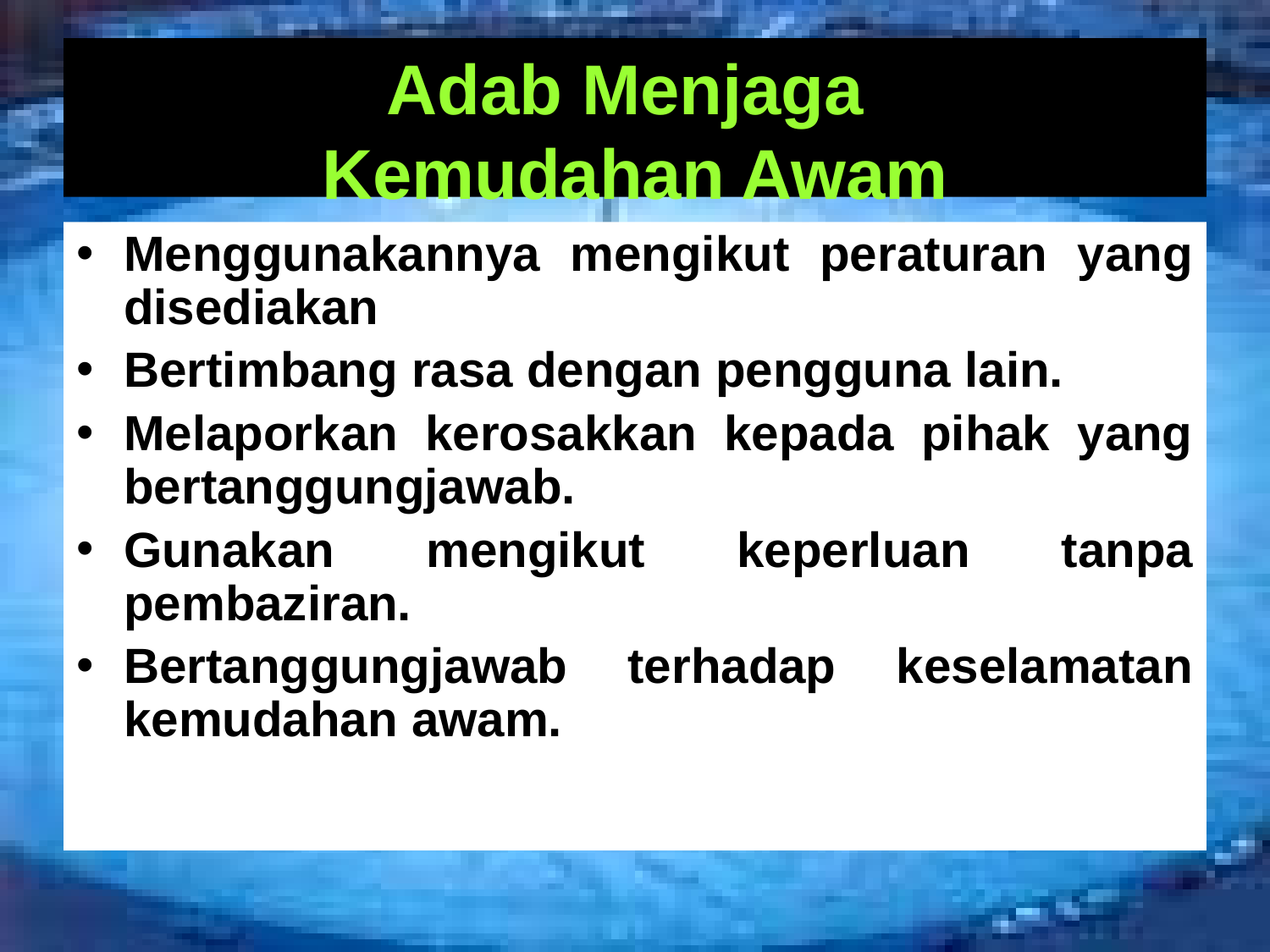

# Adab Menjaga Kemudahan Awam
Menggunakannya mengikut peraturan yang disediakan
Bertimbang rasa dengan pengguna lain.
Melaporkan kerosakkan kepada pihak yang bertanggungjawab.
Gunakan mengikut keperluan tanpa pembaziran.
Bertanggungjawab terhadap keselamatan kemudahan awam.